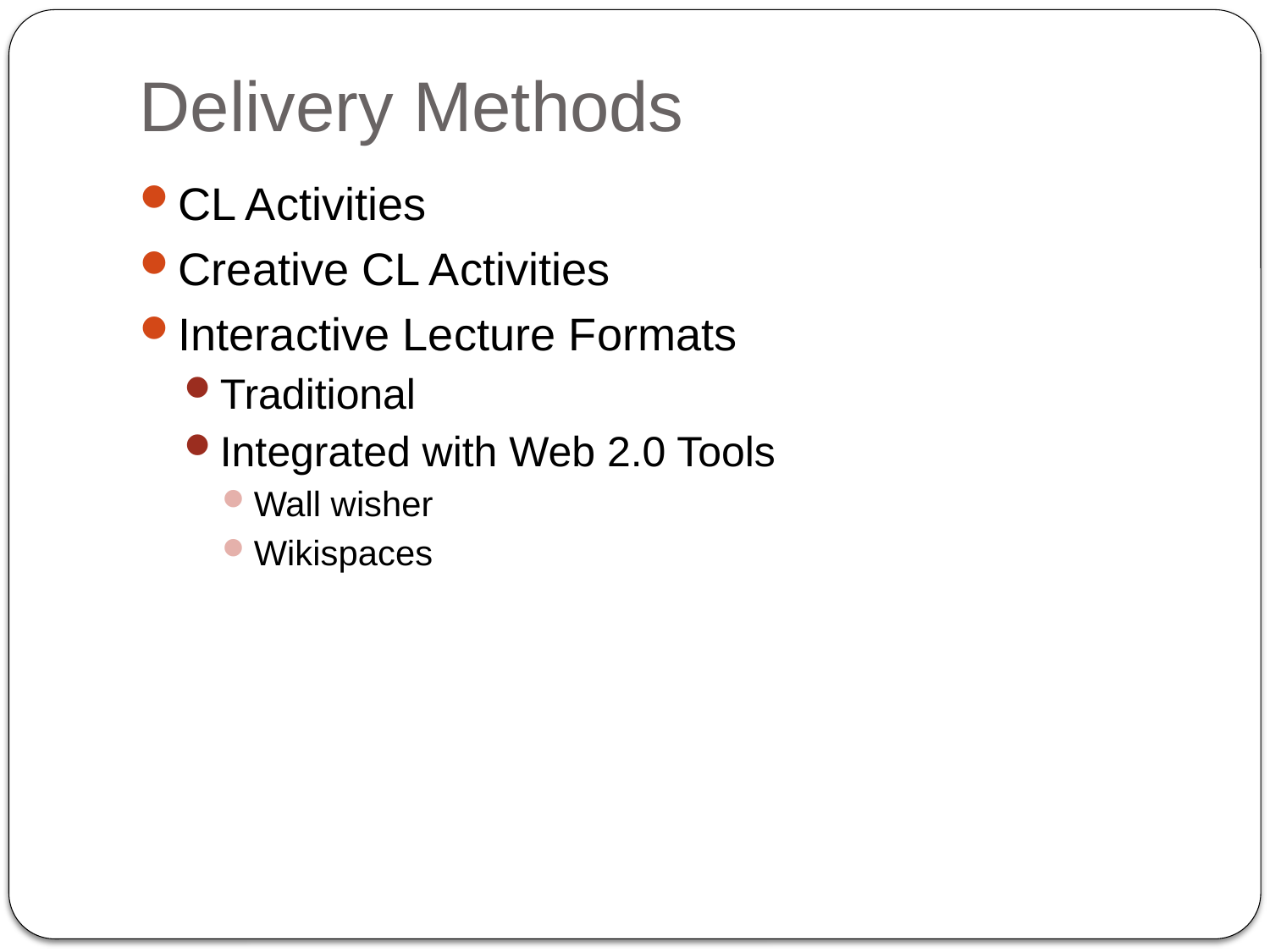

# Delivery Methods
CL Activities
Creative CL Activities
Interactive Lecture Formats
Traditional
Integrated with Web 2.0 Tools
Wall wisher
Wikispaces